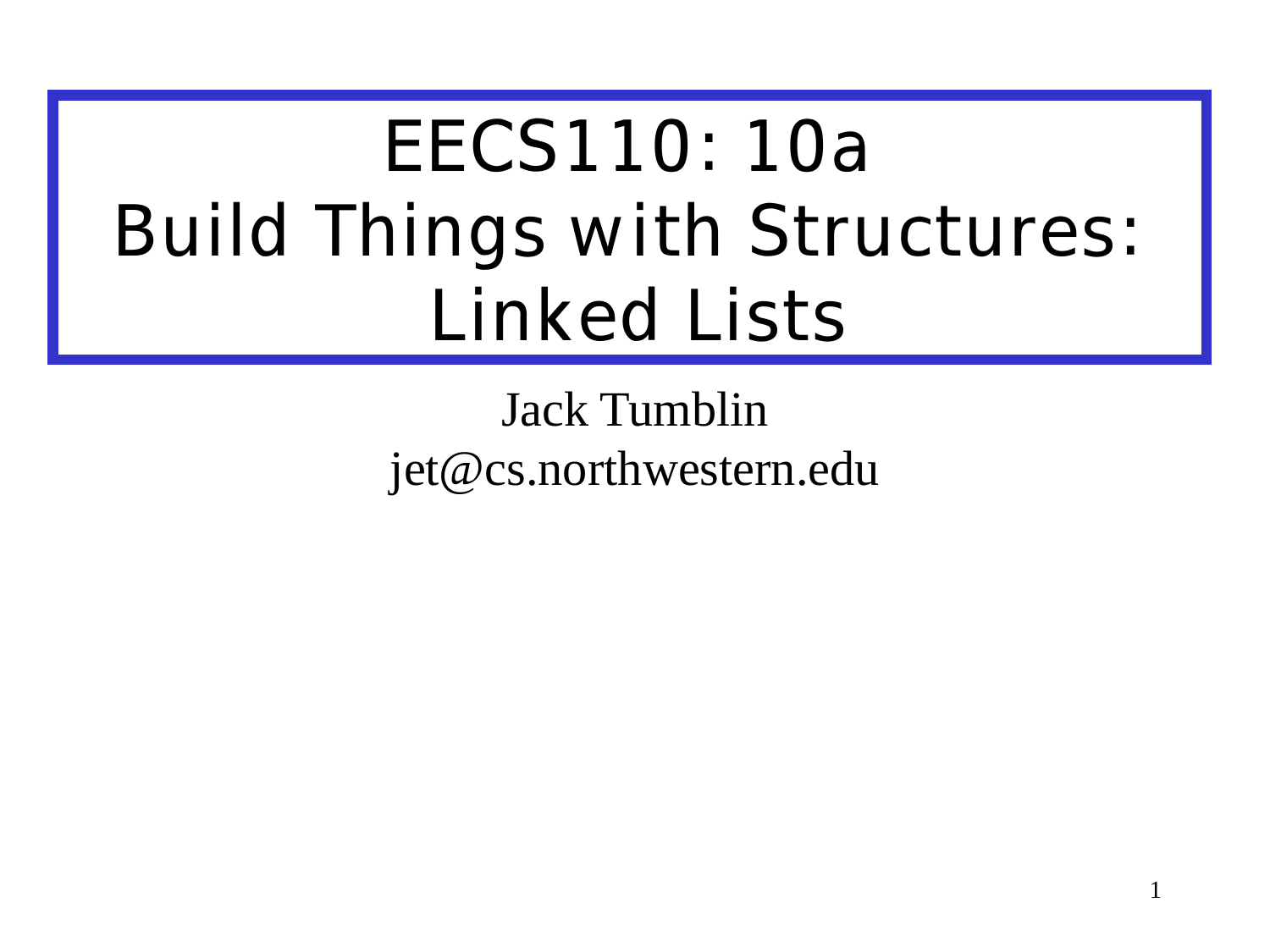

# EECS110: 10a Build Things with Structures: Linked Lists
Jack Tumblin
jet@cs.northwestern.edu
.
1